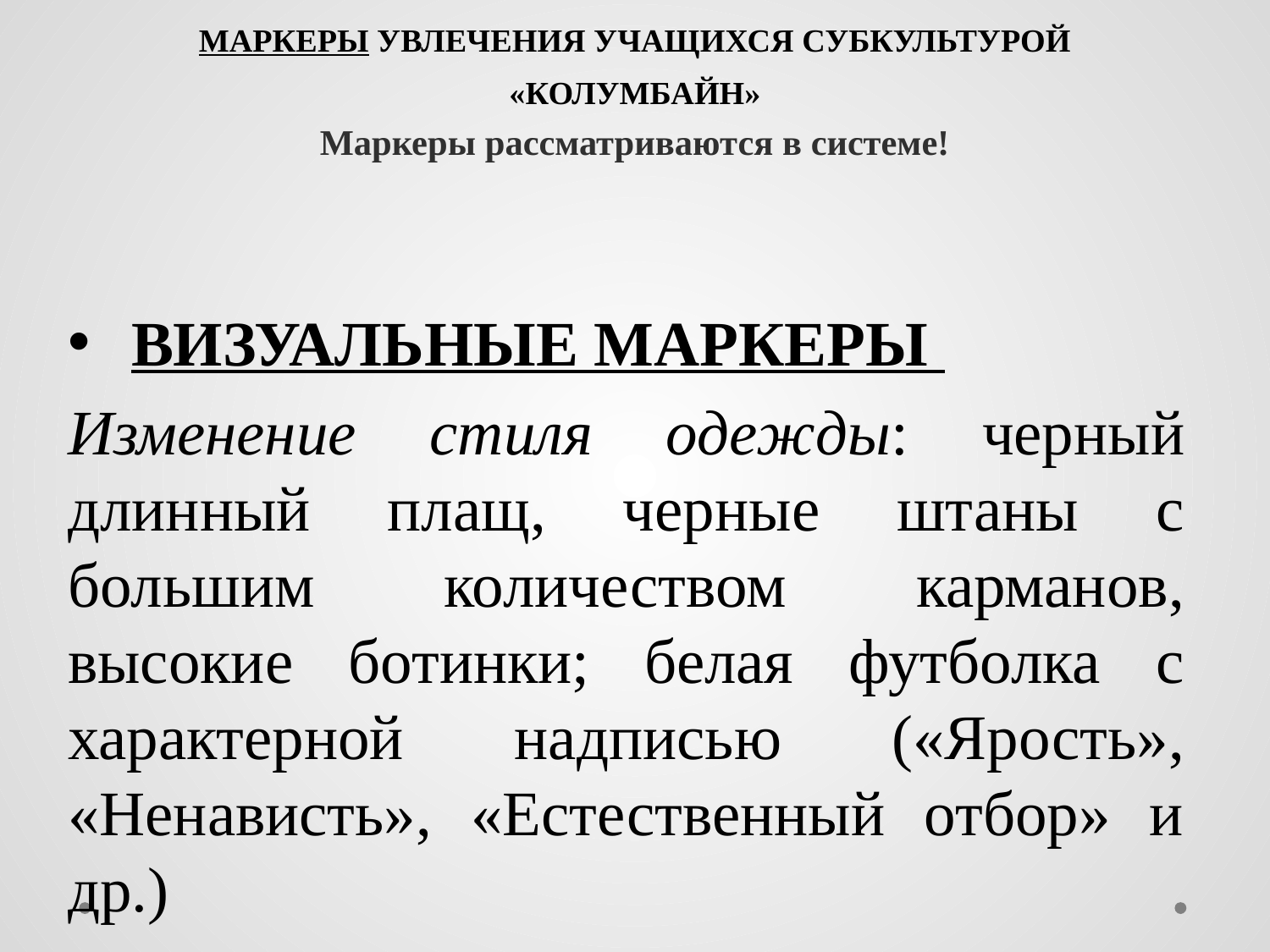

# МАРКЕРЫ УВЛЕЧЕНИЯ УЧАЩИХСЯ СУБКУЛЬТУРОЙ «КОЛУМБАЙН» Маркеры рассматриваются в системе!
 ВИЗУАЛЬНЫЕ МАРКЕРЫ
Изменение стиля одежды: черный длинный плащ, черные штаны с большим количеством карманов, высокие ботинки; белая футболка с характерной надписью («Ярость», «Ненависть», «Естественный отбор» и др.)